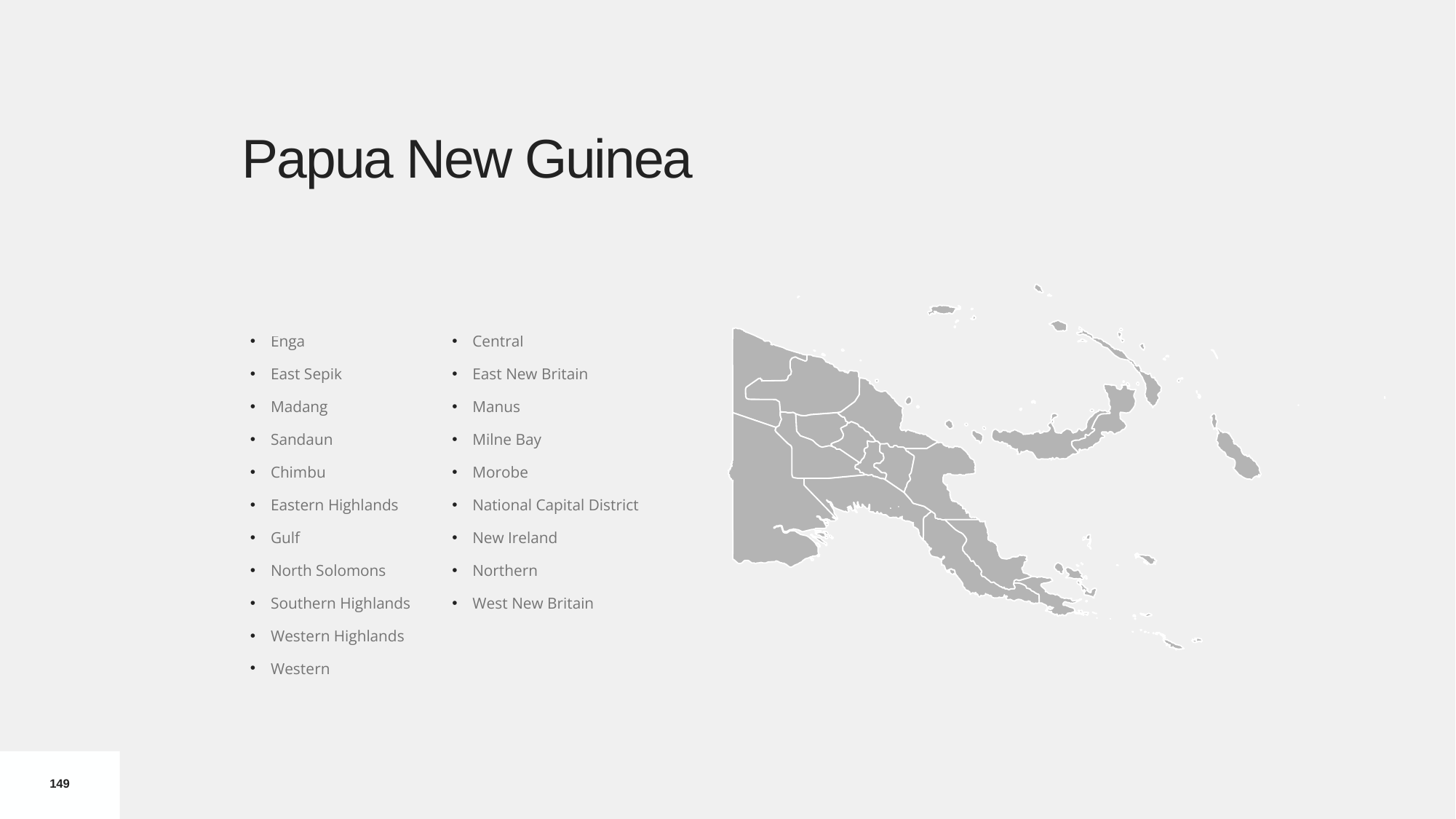

# Papua New Guinea

Enga
East Sepik
Madang
Sandaun
Chimbu
Eastern Highlands
Gulf
North Solomons
Southern Highlands
Western Highlands
Western
Central
East New Britain
Manus
Milne Bay
Morobe
National Capital District
New Ireland
Northern
West New Britain